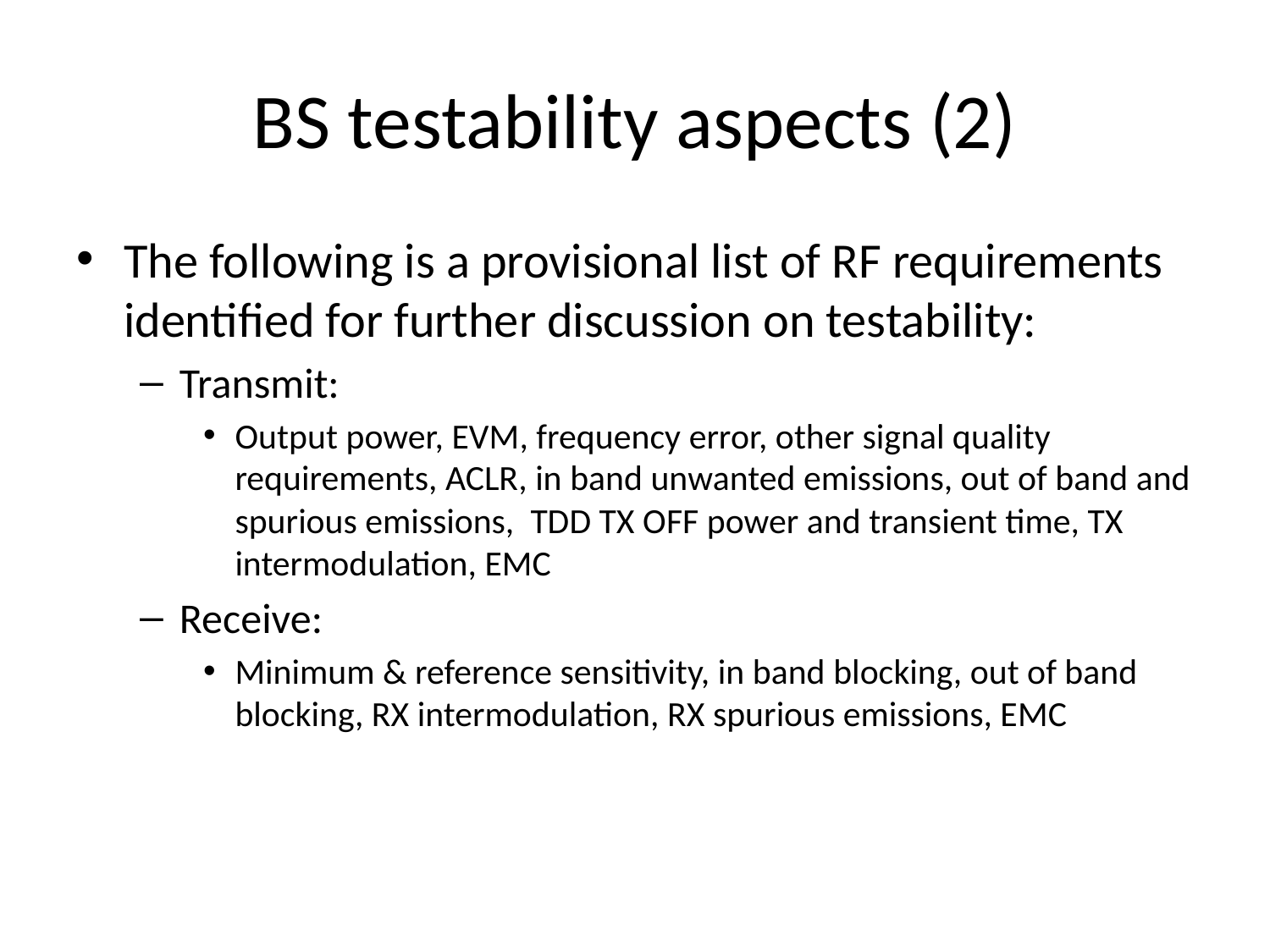

# BS testability aspects (2)
The following is a provisional list of RF requirements identified for further discussion on testability:
Transmit:
Output power, EVM, frequency error, other signal quality requirements, ACLR, in band unwanted emissions, out of band and spurious emissions,  TDD TX OFF power and transient time, TX intermodulation, EMC
Receive:
Minimum & reference sensitivity, in band blocking, out of band blocking, RX intermodulation, RX spurious emissions, EMC